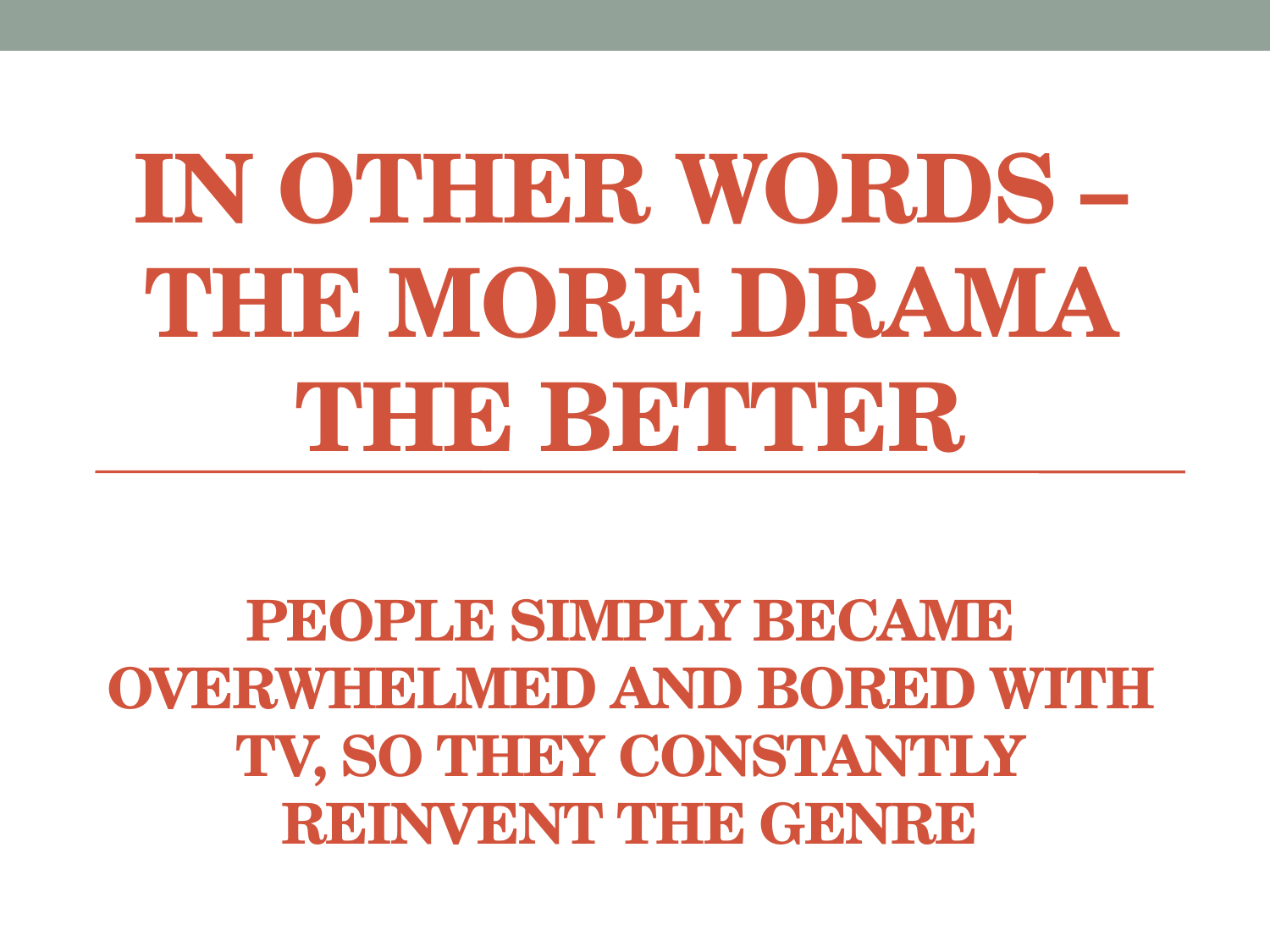

# In other words – the more drama the better People simply became overwhelmed and bored with tv, so they constantly reinvent the genre